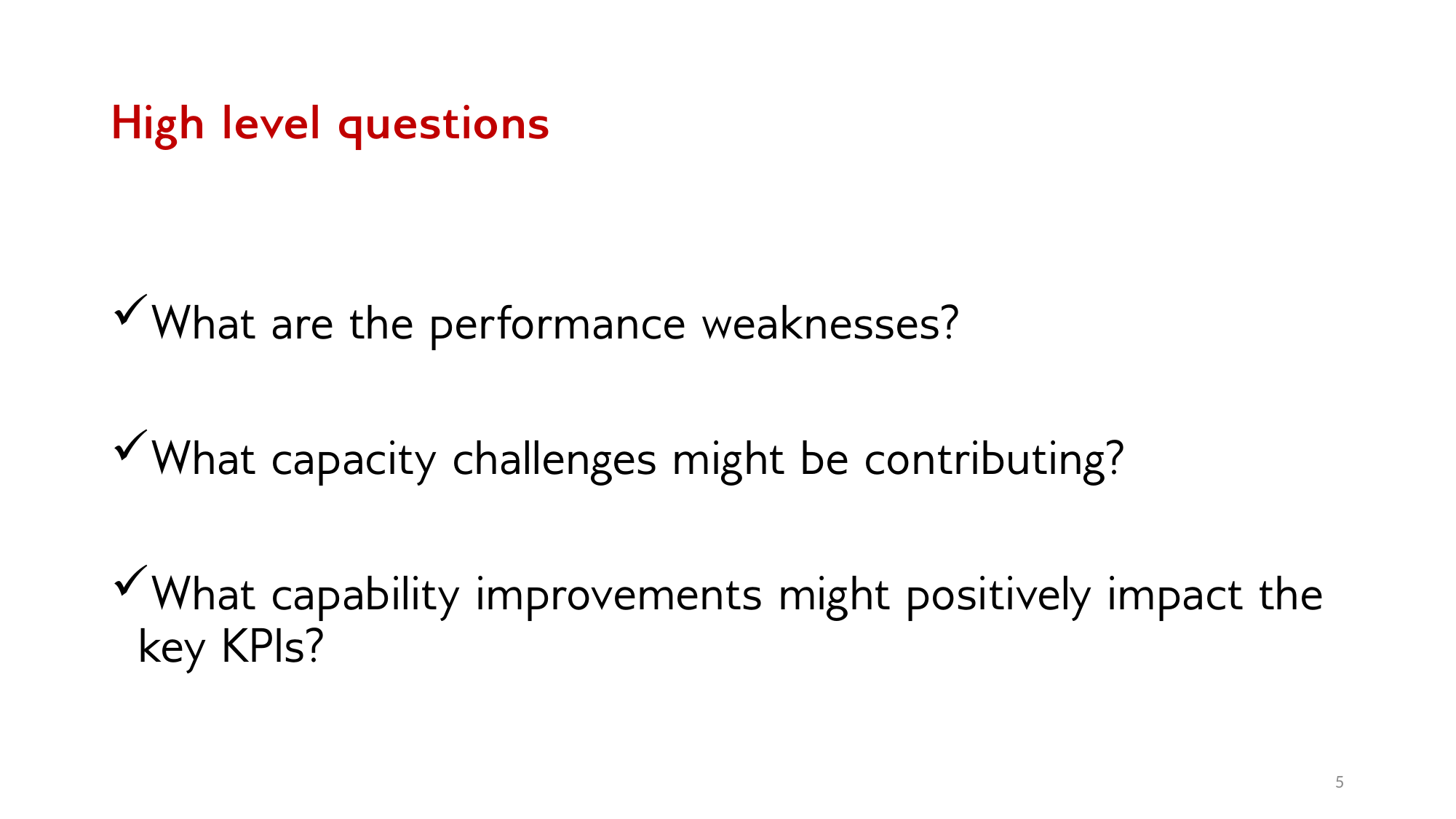

# High level questions

What are the performance weaknesses?

What capacity challenges might be contributing?

What capability improvements might positively impact the key KPIs?
5